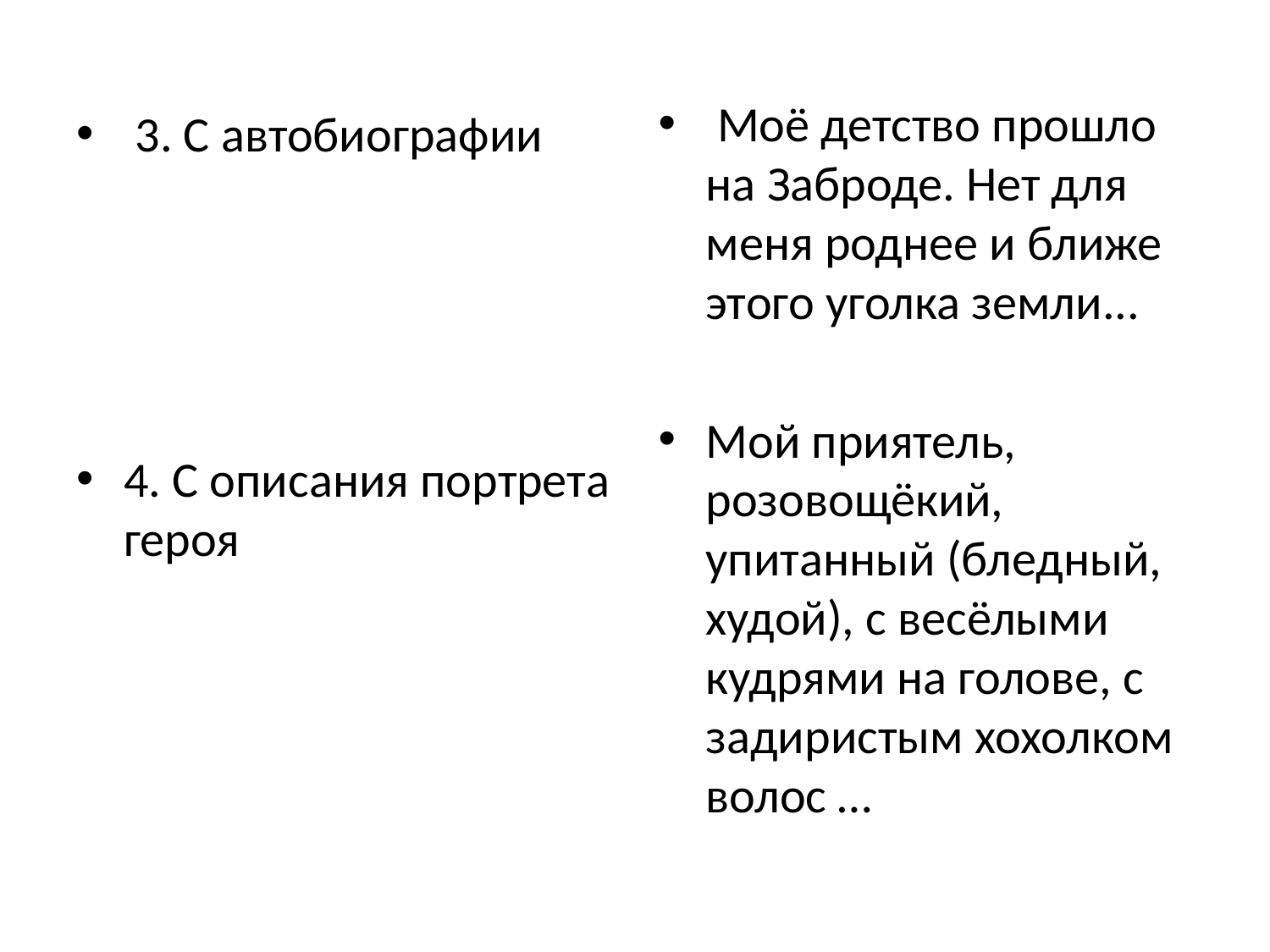

Моё детство прошло на Заброде. Нет для меня роднее и ближе этого уголка земли...

Мой приятель, розовощёкий, упитанный (бледный, худой), с весёлыми кудрями на голове, с задиристым хохолком волос …

 3. С автобиографии

4. С описания портрета героя